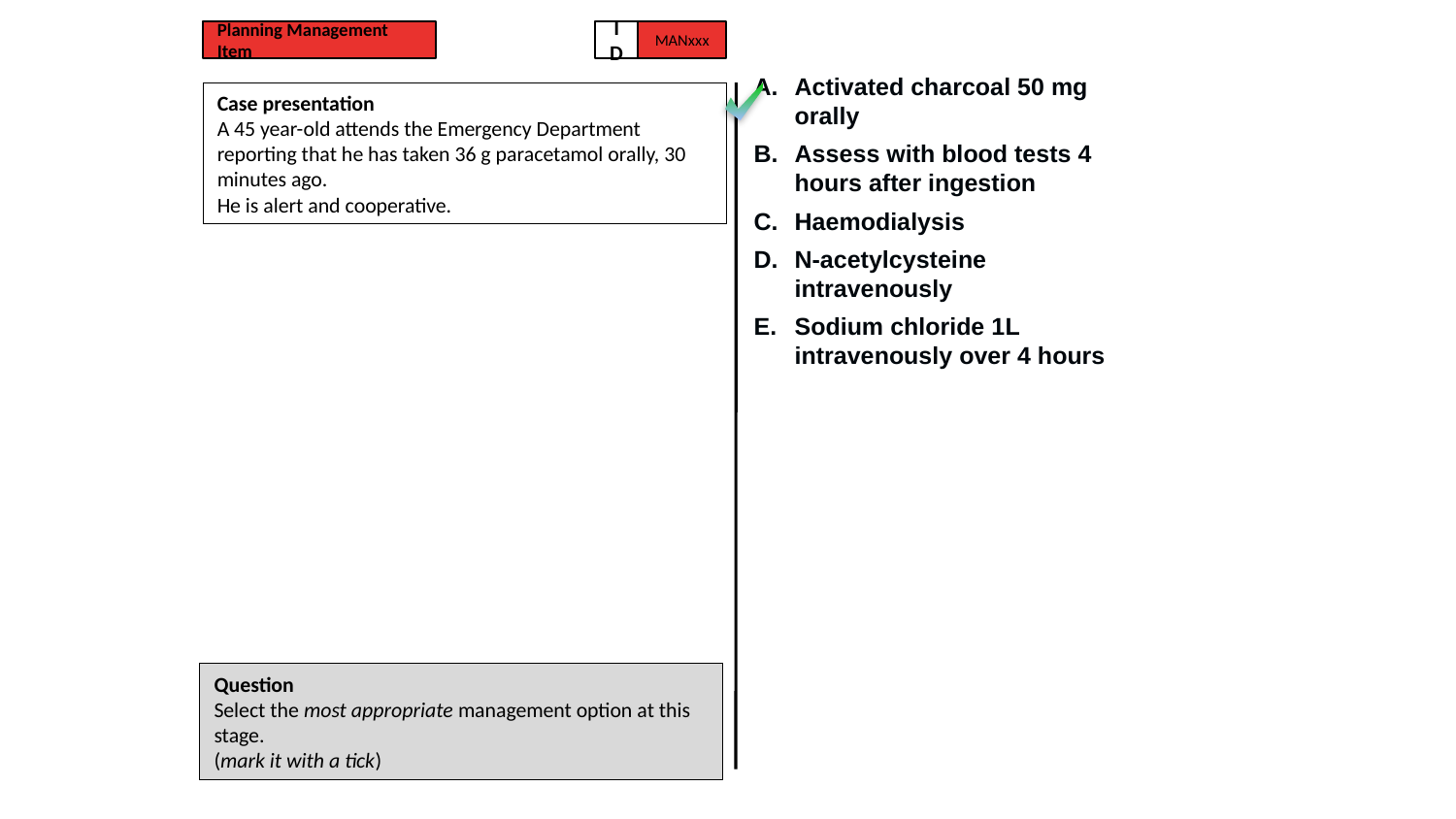

Planning Management Item
ID
MANxxx
#
Activated charcoal 50 mg orally
Assess with blood tests 4 hours after ingestion
Haemodialysis
N-acetylcysteine intravenously
Sodium chloride 1L intravenously over 4 hours
Case presentation
A 45 year-old attends the Emergency Department reporting that he has taken 36 g paracetamol orally, 30 minutes ago.
He is alert and cooperative.

Question
Select the most appropriate management option at this stage.
(mark it with a tick)